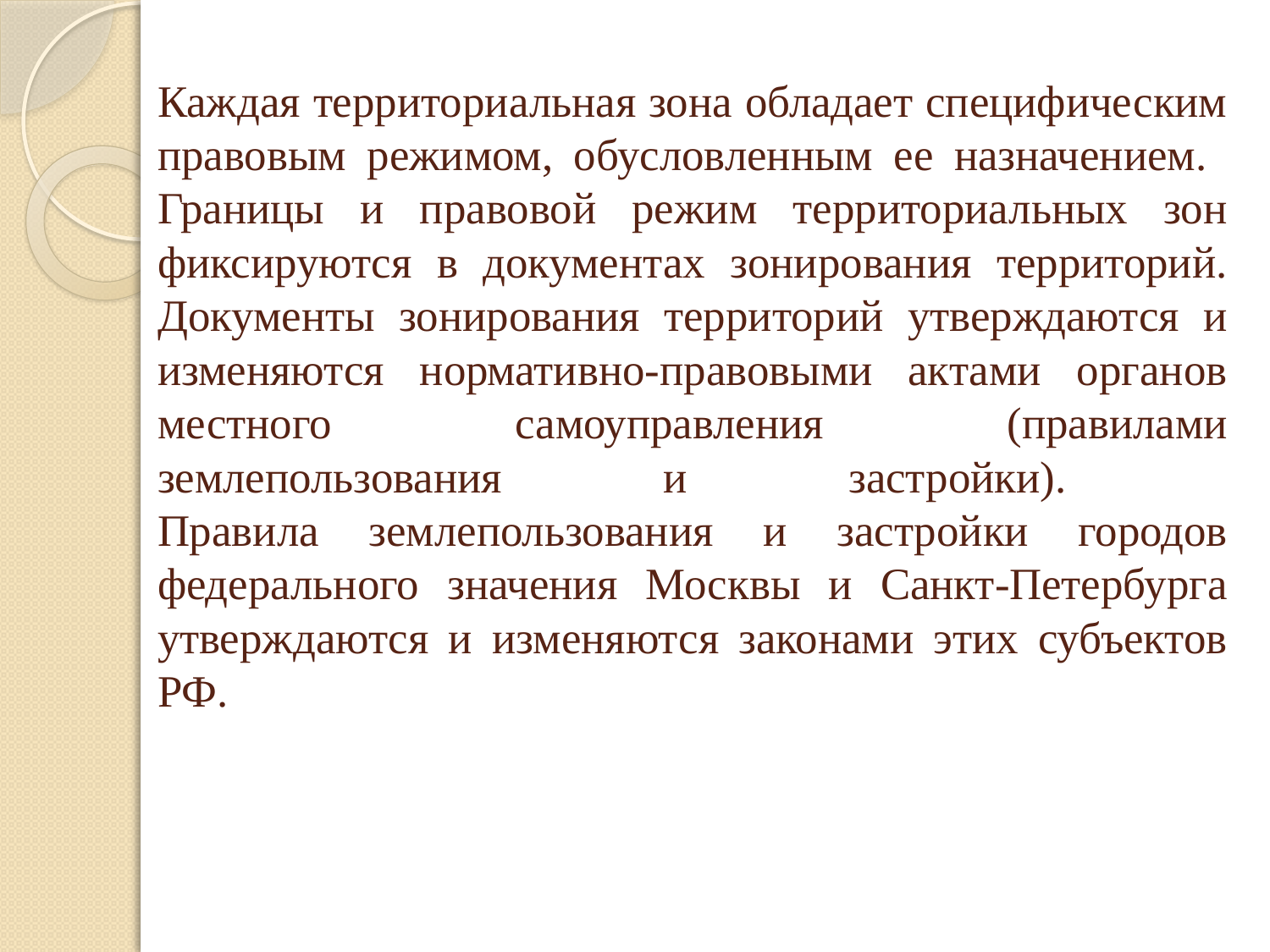

# Каждая территориальная зона обладает специфическим правовым режимом, обусловленным ее назначением. Границы и правовой режим территориальных зон фиксируются в документах зонирования территорий. Документы зонирования территорий утверждаются и изменяются нормативно-правовыми актами органов местного самоуправления (правилами землепользования и застройки). Правила землепользования и застройки городов федерального значения Москвы и Санкт-Петербурга утверждаются и изменяются законами этих субъектов РФ.